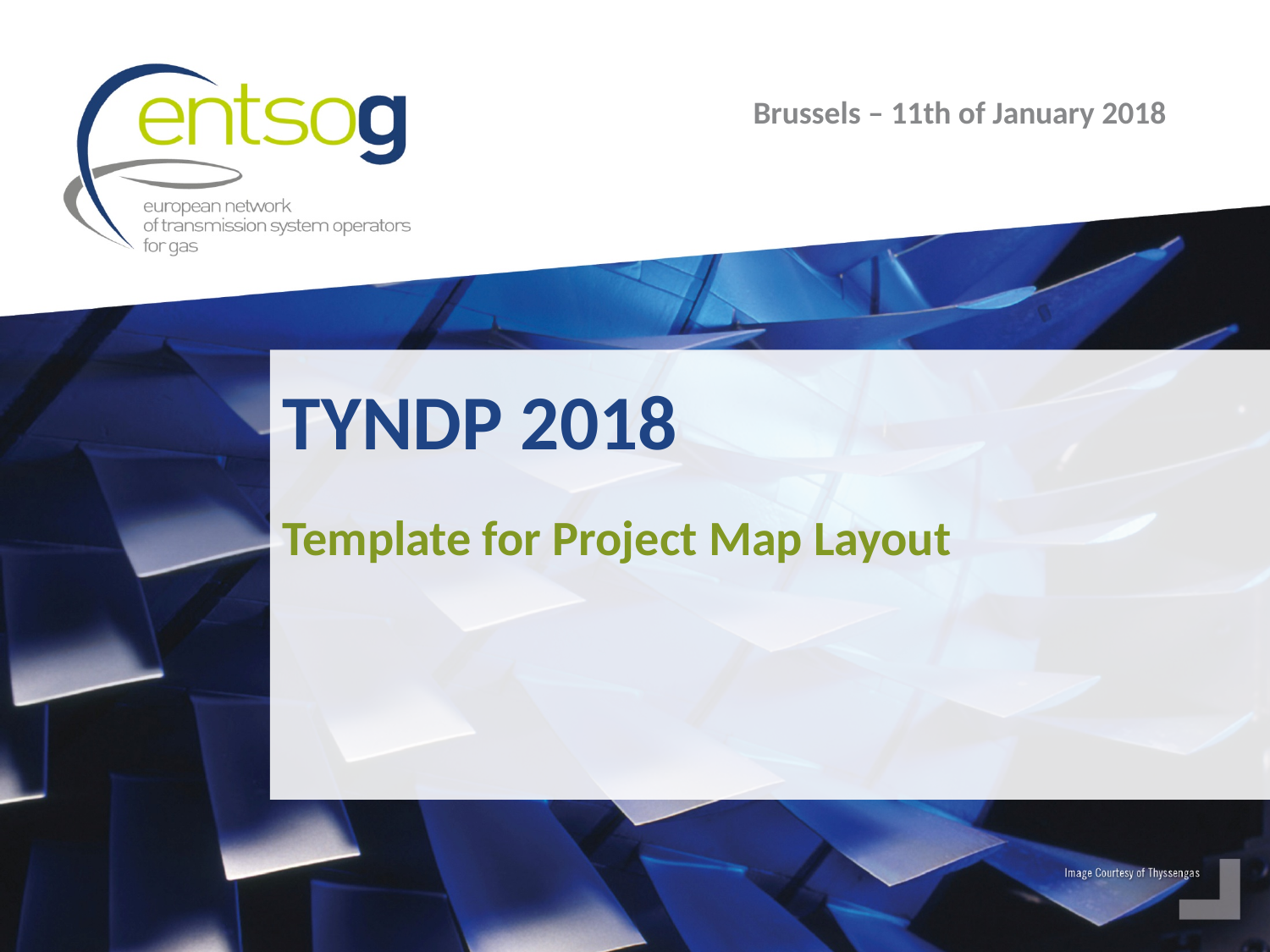

Brussels – 11th of January 2018
# TYNDP 2018
Template for Project Map Layout